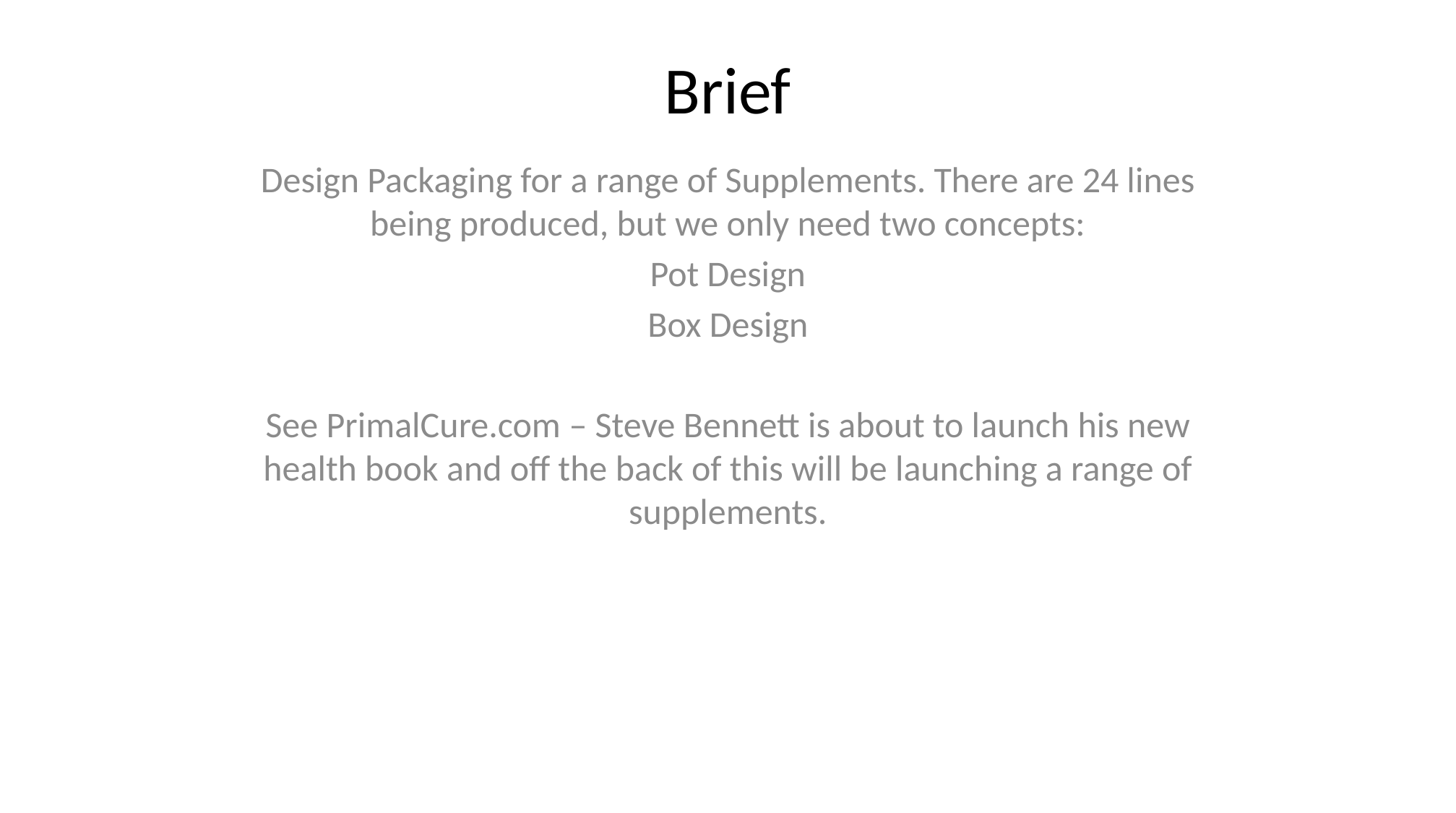

# Brief
Design Packaging for a range of Supplements. There are 24 lines being produced, but we only need two concepts:
Pot Design
Box Design

See PrimalCure.com – Steve Bennett is about to launch his new health book and off the back of this will be launching a range of supplements.